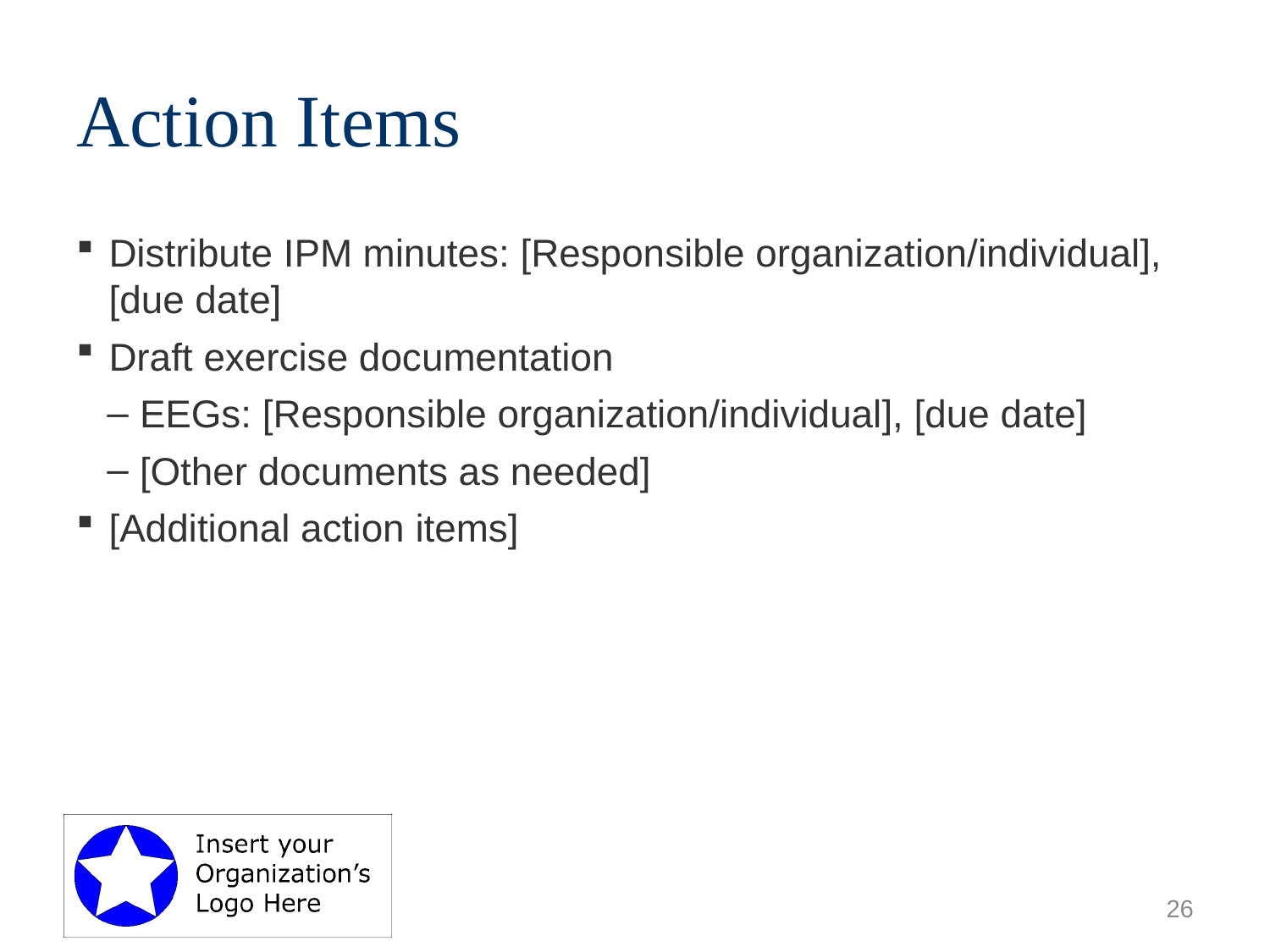

# Action Items
Distribute IPM minutes: [Responsible organization/individual], [due date]
Draft exercise documentation
EEGs: [Responsible organization/individual], [due date]
[Other documents as needed]
[Additional action items]
26